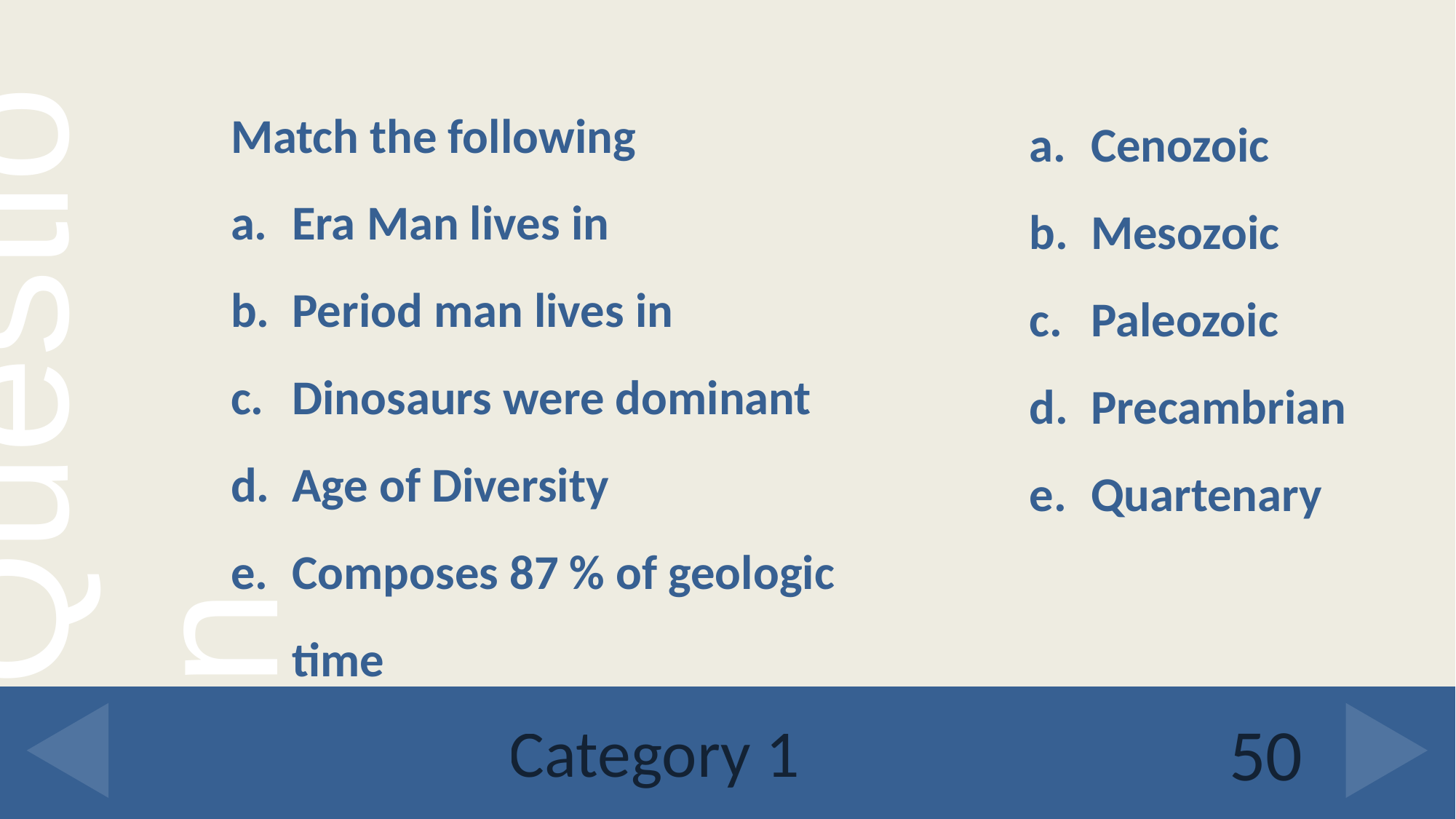

Cenozoic
Mesozoic
Paleozoic
Precambrian
Quartenary

Match the following
Era Man lives in
Period man lives in
Dinosaurs were dominant
Age of Diversity
Composes 87 % of geologic time
# Category 1
50